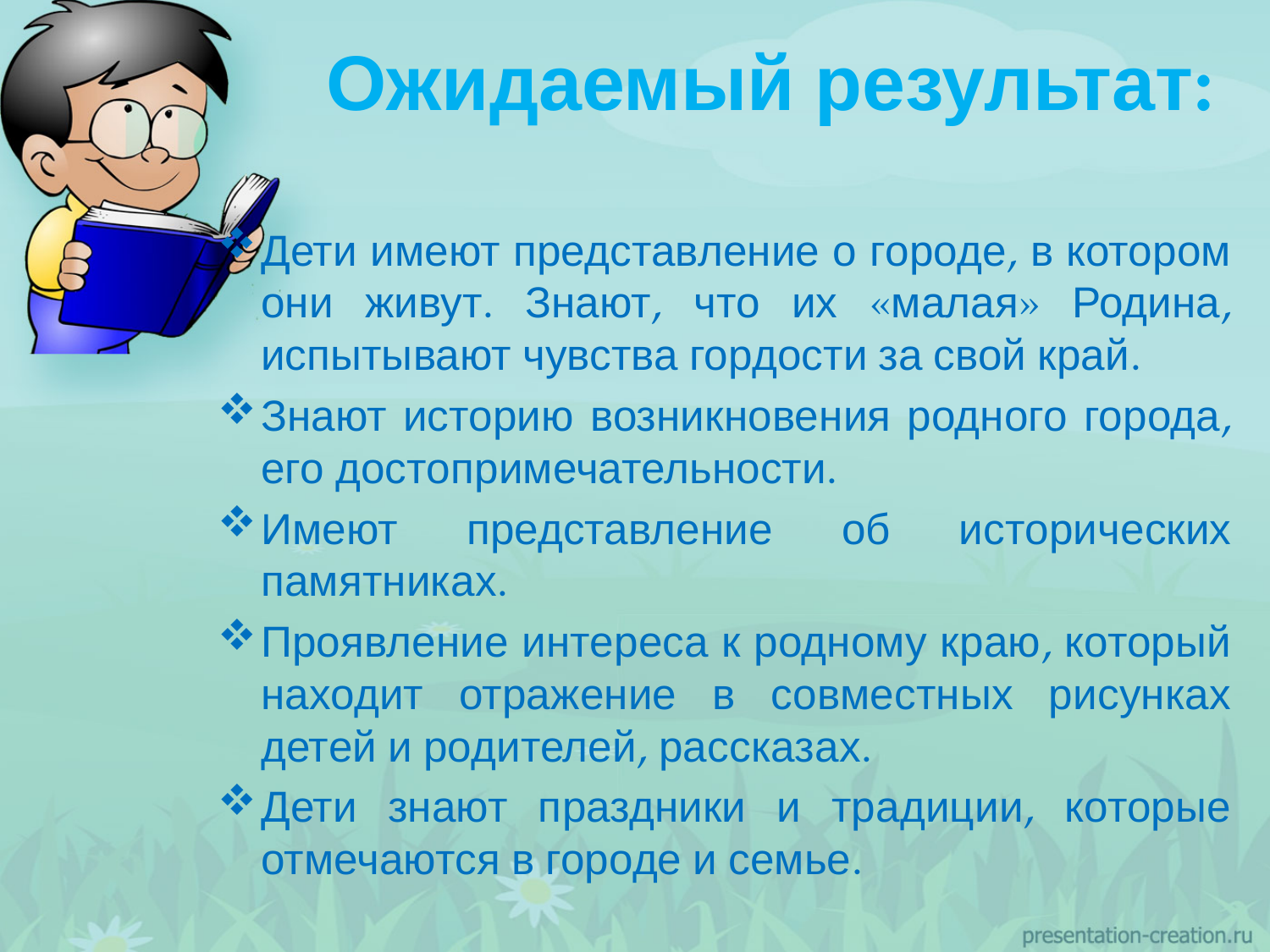

# Ожидаемый результат:
Дети имеют представление о городе, в котором они живут. Знают, что их «малая» Родина, испытывают чувства гордости за свой край.
Знают историю возникновения родного города, его достопримечательности.
Имеют представление об исторических памятниках.
Проявление интереса к родному краю, который находит отражение в совместных рисунках детей и родителей, рассказах.
Дети знают праздники и традиции, которые отмечаются в городе и семье.